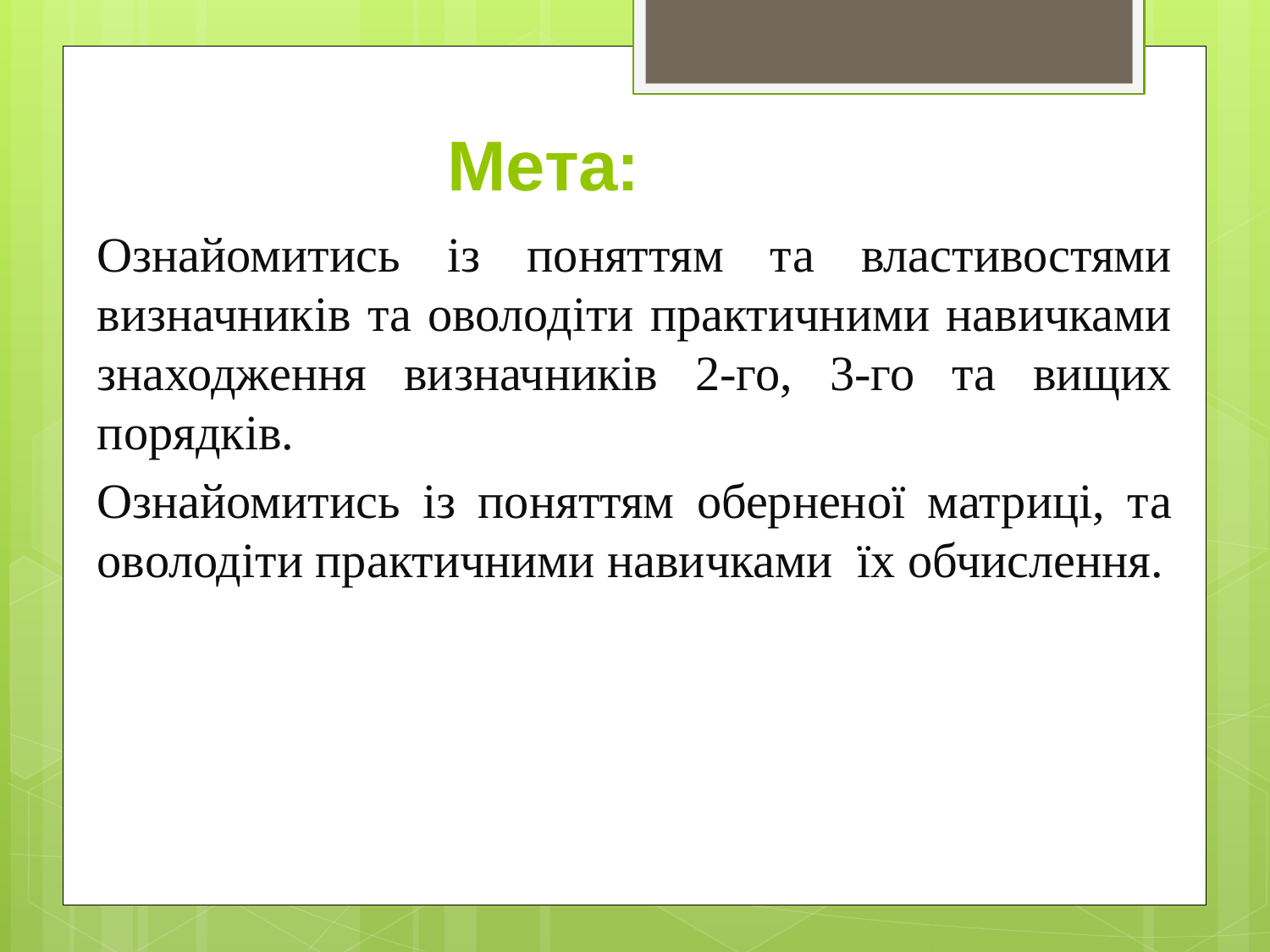

Мета:
Ознайомитись із поняттям та властивостями визначників та оволодіти практичними навичками знаходження визначників 2-го, 3-го та вищих порядків.
Ознайомитись із поняттям оберненої матриці, та оволодіти практичними навичками  їх обчислення.